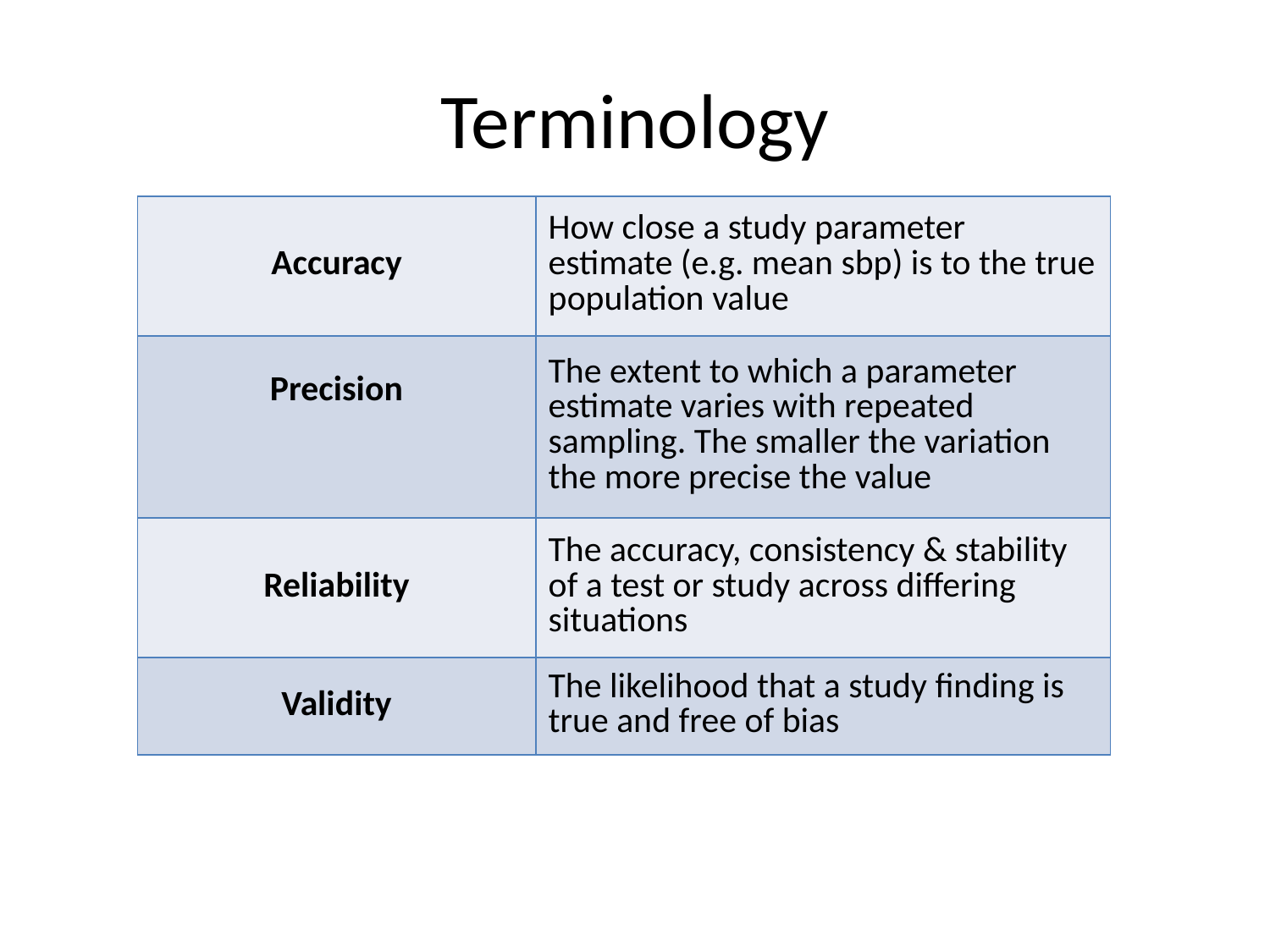

# Terminology
| Accuracy | How close a study parameter estimate (e.g. mean sbp) is to the true population value |
| --- | --- |
| Precision | The extent to which a parameter estimate varies with repeated sampling. The smaller the variation the more precise the value |
| Reliability | The accuracy, consistency & stability of a test or study across differing situations |
| Validity | The likelihood that a study finding is true and free of bias |
Terminology